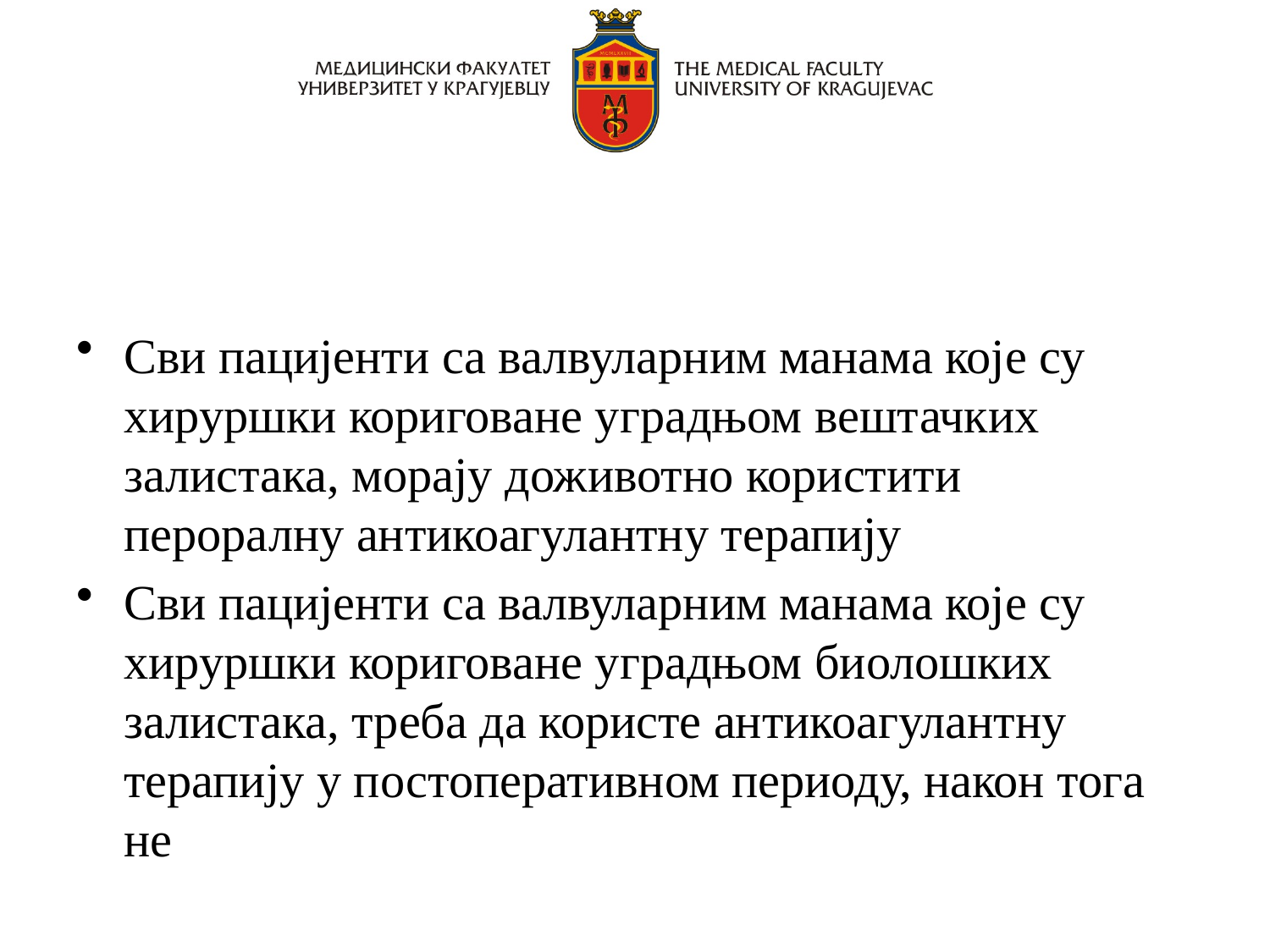

#
Сви пацијенти са валвуларним манама које су хируршки кориговане уградњом вештачких залистака, морају доживотно користити пероралну антикоагулантну терапију
Сви пацијенти са валвуларним манама које су хируршки кориговане уградњом биолошких залистака, треба да користе антикоагулантну терапију у постоперативном периоду, након тога не